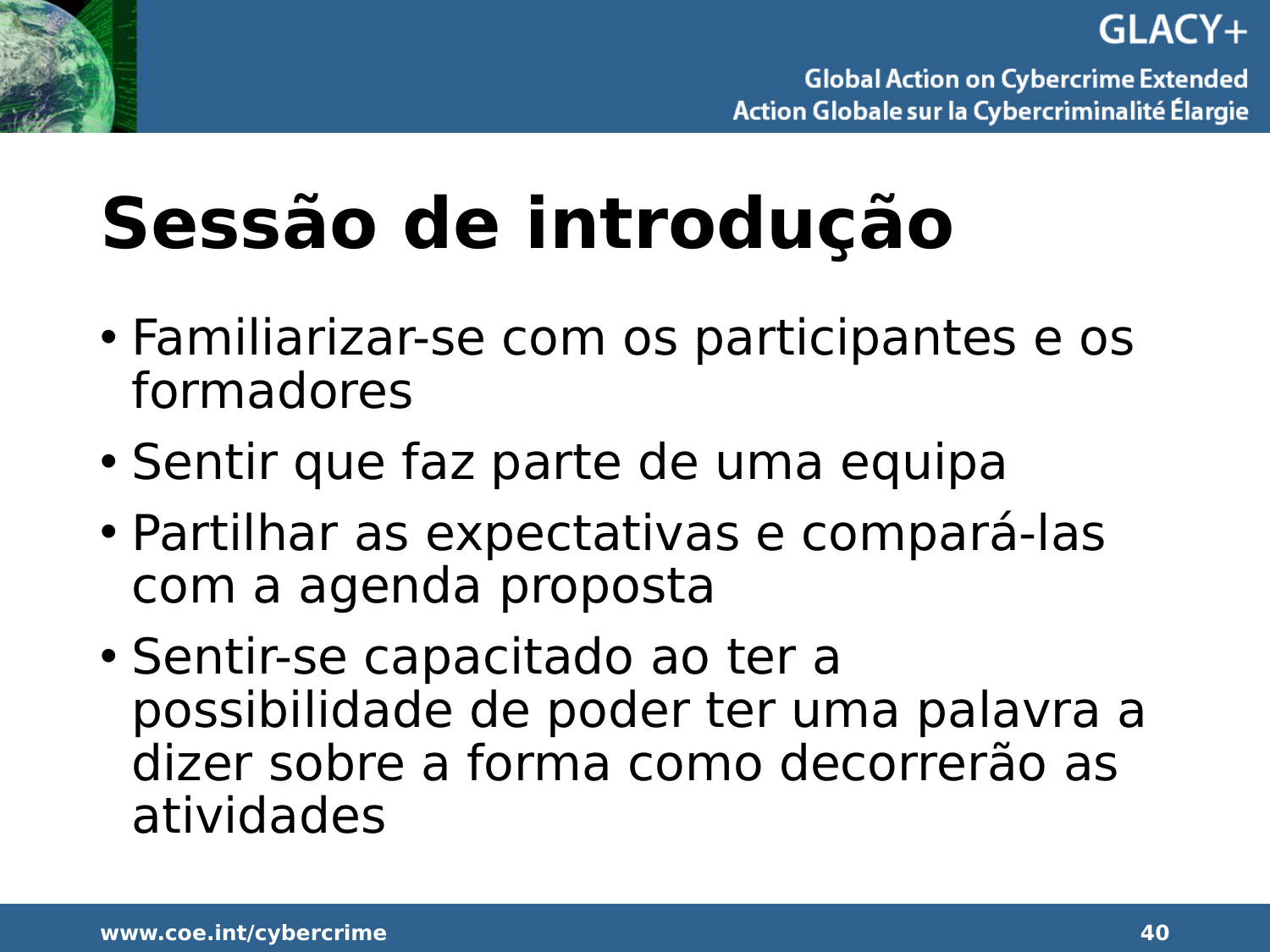

# Sessão de introdução
Familiarizar-se com os participantes e os formadores
Sentir que faz parte de uma equipa
Partilhar as expectativas e compará-las com a agenda proposta
Sentir-se capacitado ao ter a possibilidade de poder ter uma palavra a dizer sobre a forma como decorrerão as atividades
www.coe.int/cybercrime
40